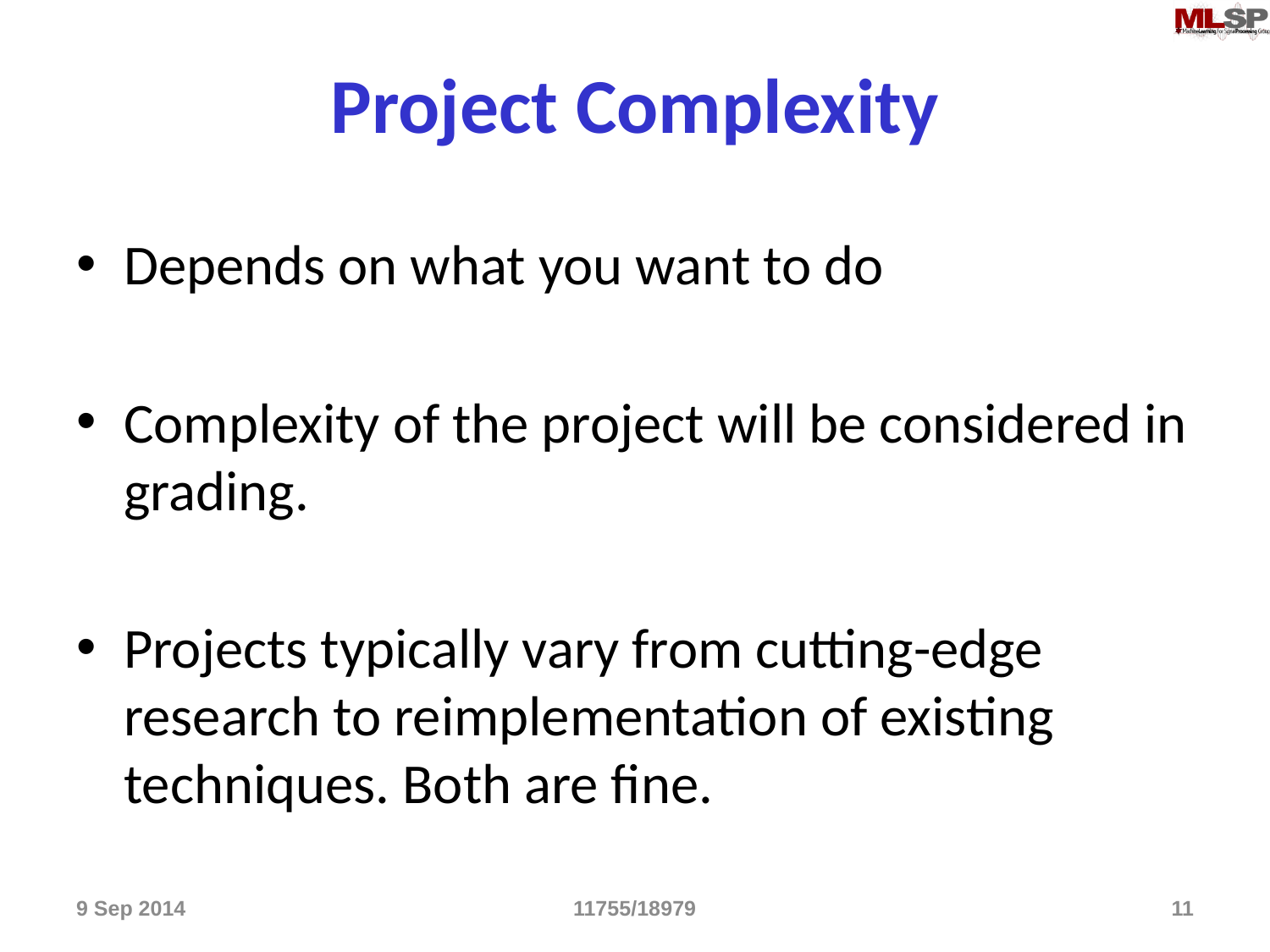

# Project Complexity
Depends on what you want to do

Complexity of the project will be considered in grading.

Projects typically vary from cutting-edge research to reimplementation of existing techniques. Both are fine.

9 Sep 2014
11755/18979
11